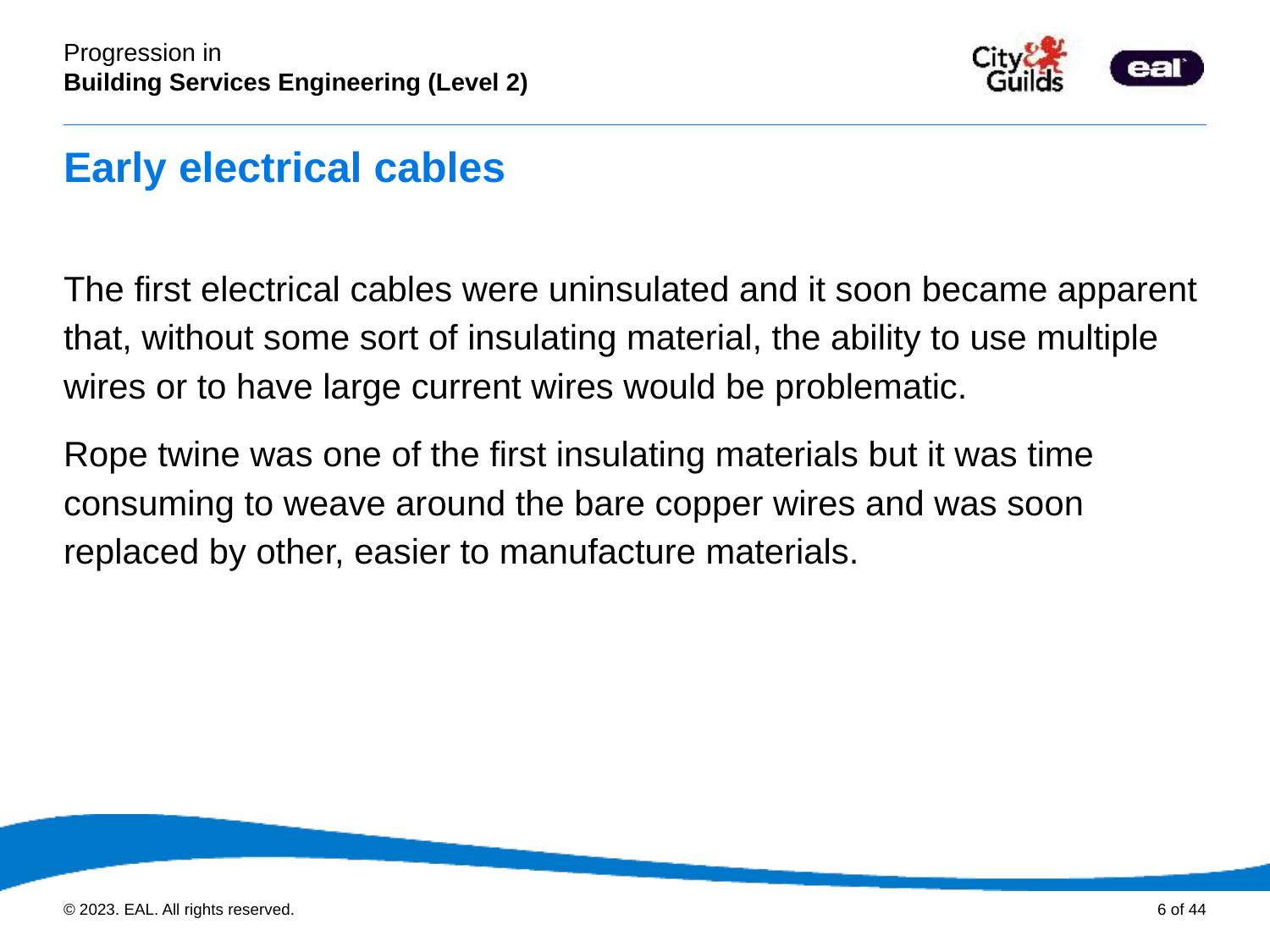

# Early electrical cables
The first electrical cables were uninsulated and it soon became apparent that, without some sort of insulating material, the ability to use multiple wires or to have large current wires would be problematic.
Rope twine was one of the first insulating materials but it was time consuming to weave around the bare copper wires and was soon replaced by other, easier to manufacture materials.